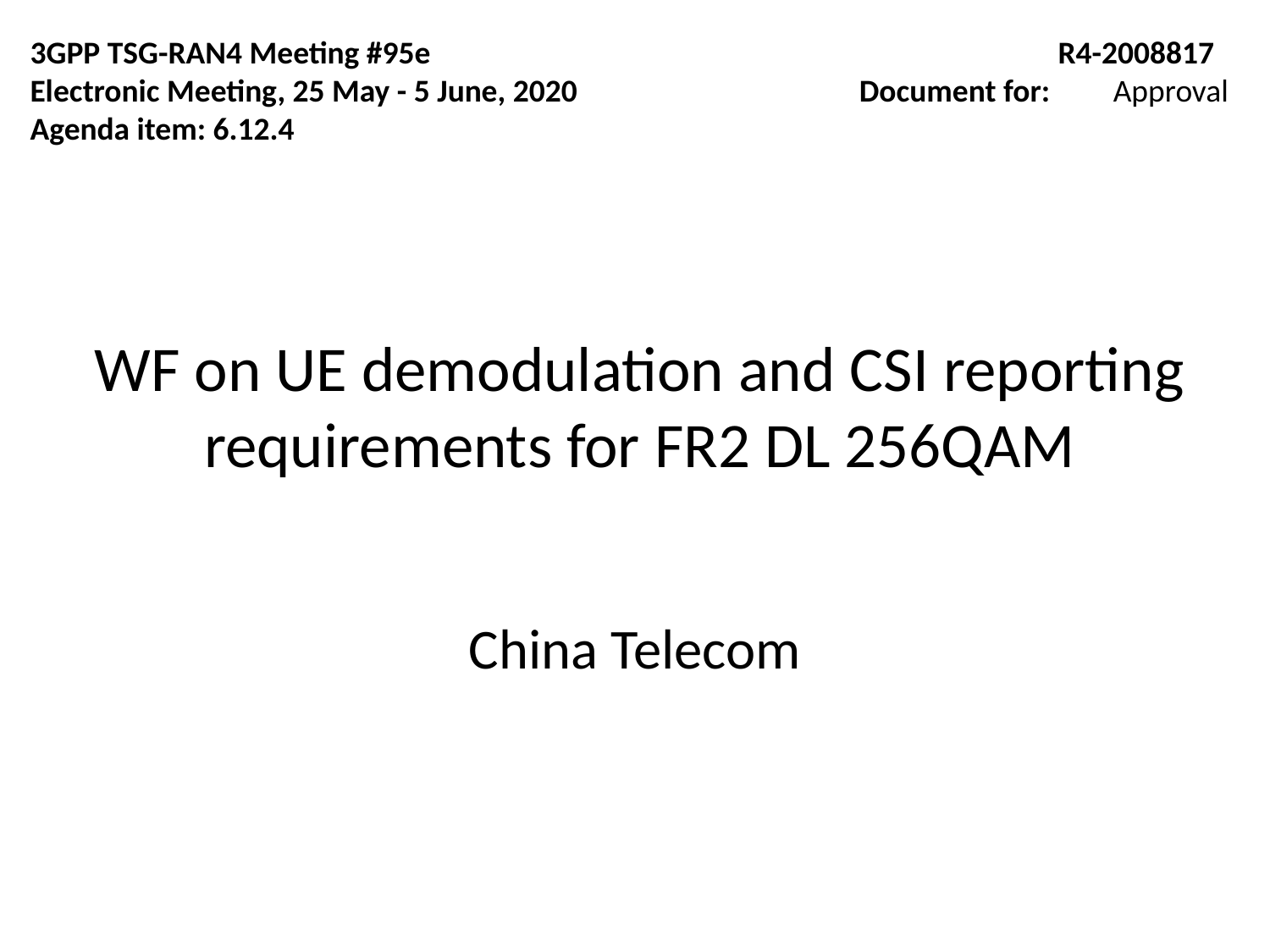

3GPP TSG-RAN4 Meeting #95e
Electronic Meeting, 25 May - 5 June, 2020
Agenda item: 6.12.4
R4-2008817
Document for:	Approval
# WF on UE demodulation and CSI reporting requirements for FR2 DL 256QAM
China Telecom